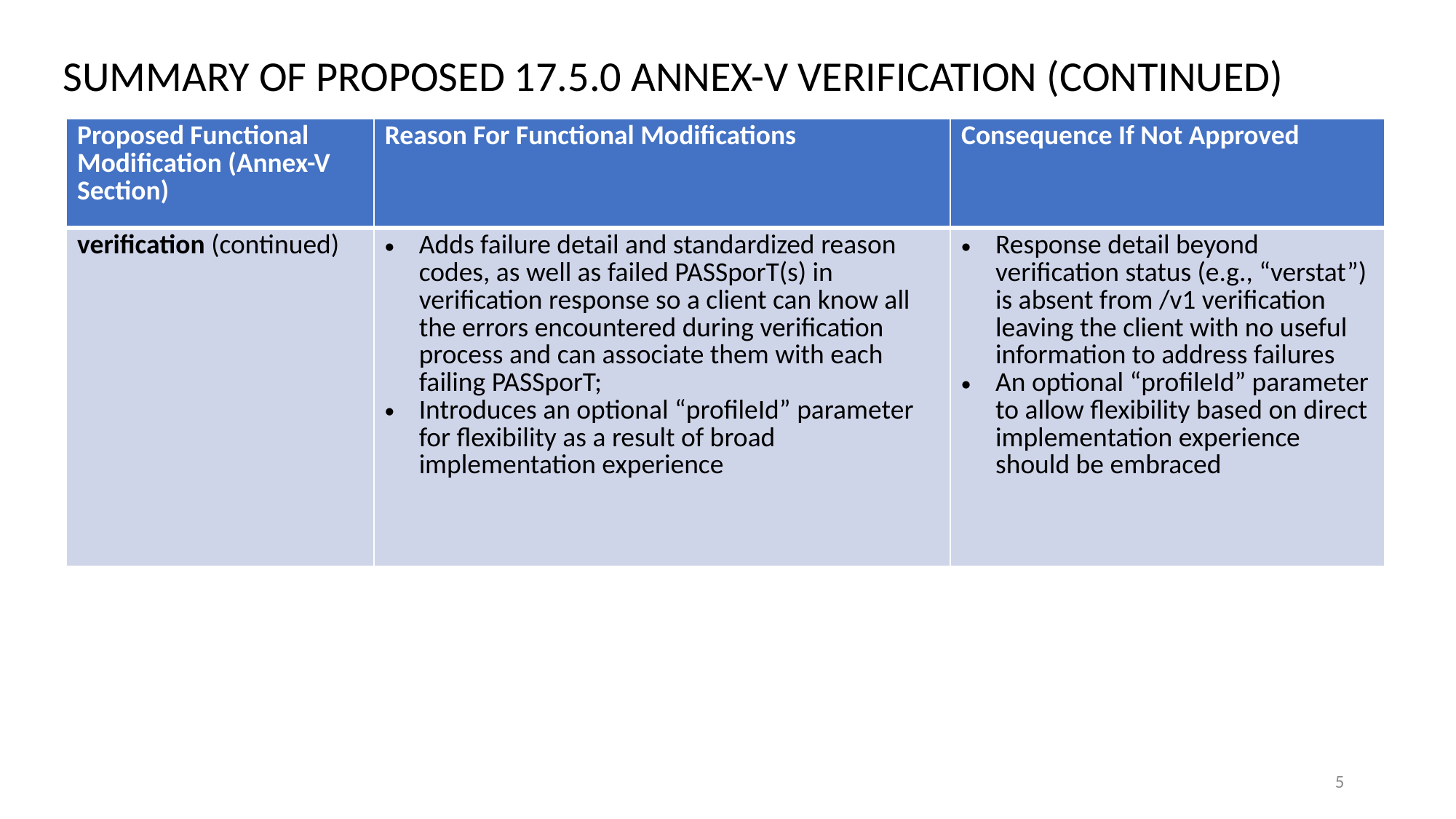

Summary of proposed 17.5.0 Annex-V Verification (continued)
| Proposed Functional Modification (Annex-V Section) | Reason For Functional Modifications | Consequence If Not Approved |
| --- | --- | --- |
| verification (continued) | Adds failure detail and standardized reason codes, as well as failed PASSporT(s) in verification response so a client can know all the errors encountered during verification process and can associate them with each failing PASSporT; Introduces an optional “profileId” parameter for flexibility as a result of broad implementation experience | Response detail beyond verification status (e.g., “verstat”) is absent from /v1 verification leaving the client with no useful information to address failures An optional “profileId” parameter to allow flexibility based on direct implementation experience should be embraced |
5